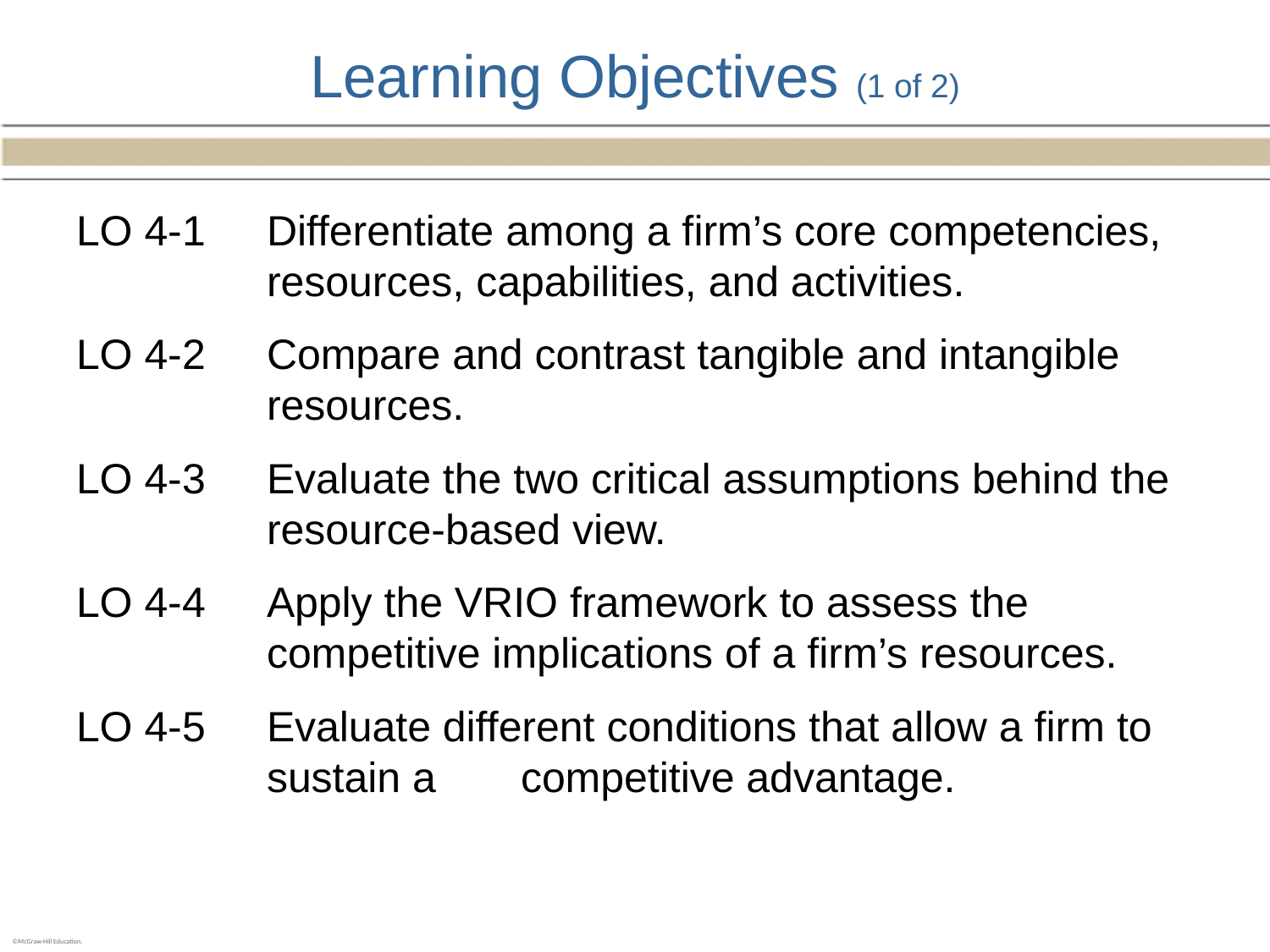

# Learning Objectives (1 of 2)
LO 4-1	Differentiate among a firm’s core competencies, resources, capabilities, and activities.
LO 4-2	Compare and contrast tangible and intangible resources.
LO 4-3	Evaluate the two critical assumptions behind the resource-based view.
LO 4-4	Apply the VRIO framework to assess the competitive implications of a firm’s resources.
LO 4-5	Evaluate different conditions that allow a firm to sustain a 	competitive advantage.